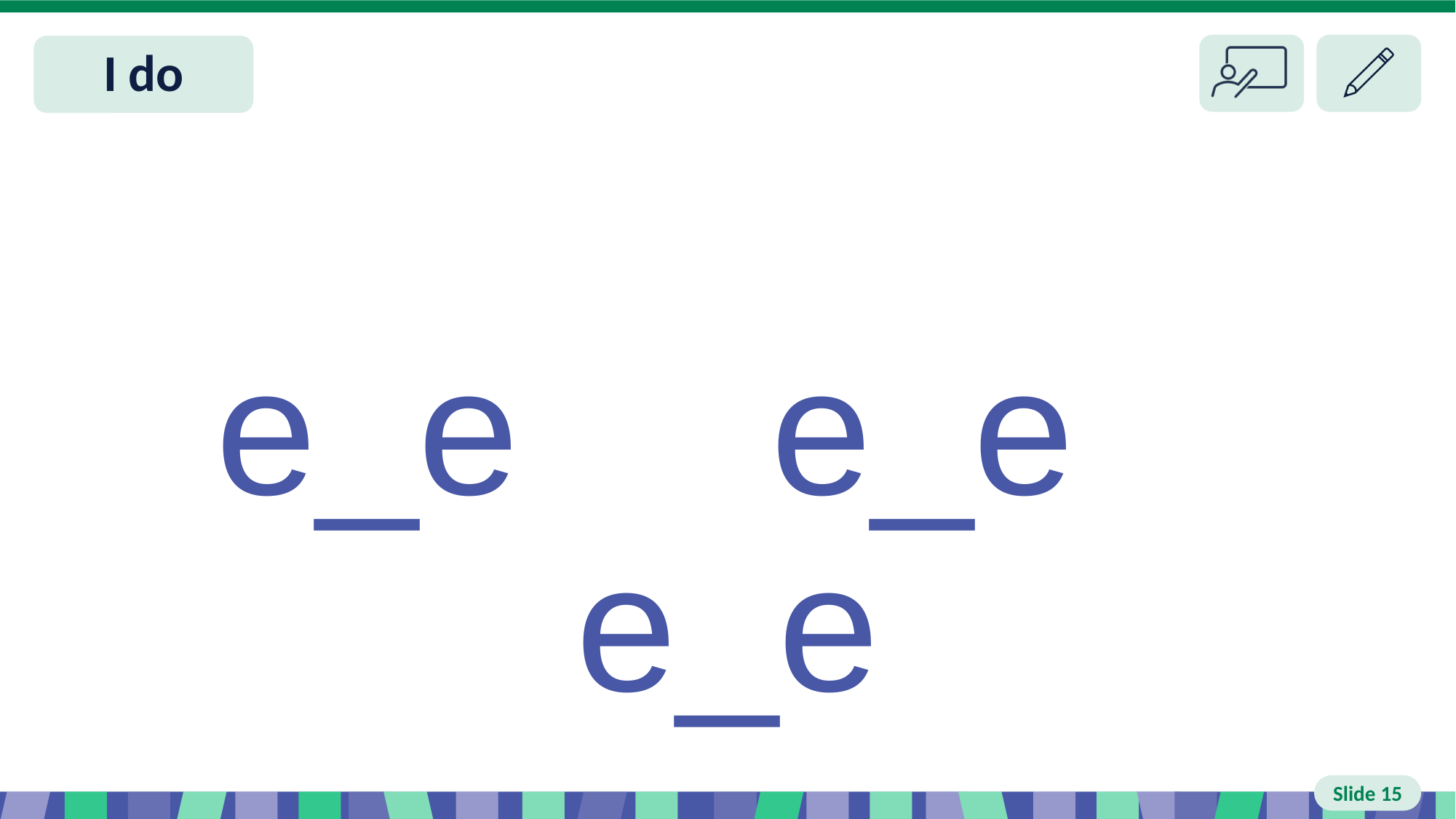

# Slide 15 I do
 e_e     e_e     e_e